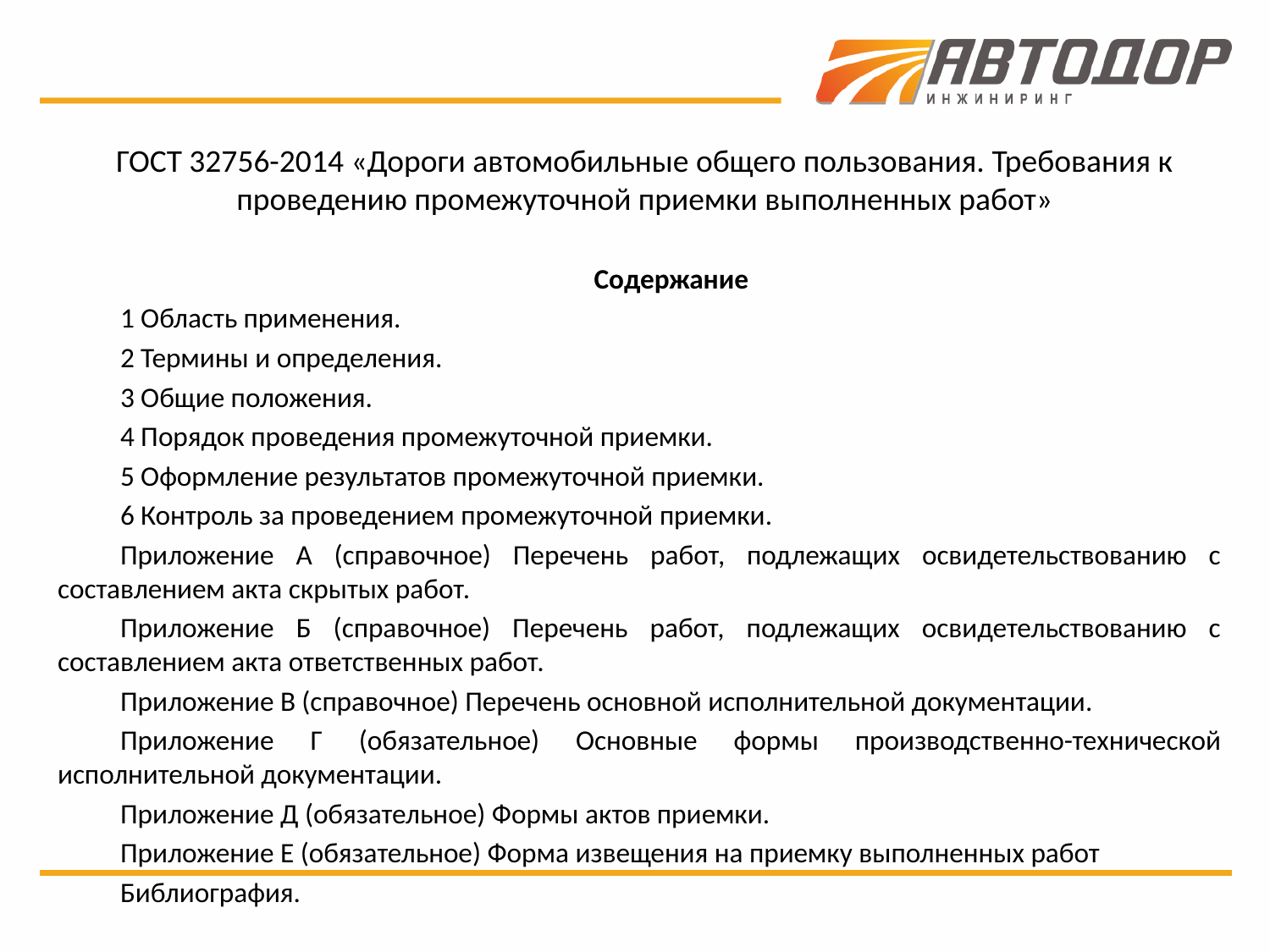

# ГОСТ 32756-2014 «Дороги автомобильные общего пользования. Требования к проведению промежуточной приемки выполненных работ»
Содержание
1 Область применения.
2 Термины и определения.
3 Общие положения.
4 Порядок проведения промежуточной приемки.
5 Оформление результатов промежуточной приемки.
6 Контроль за проведением промежуточной приемки.
Приложение А (справочное) Перечень работ, подлежащих освидетельствованию с составлением акта скрытых работ.
Приложение Б (справочное) Перечень работ, подлежащих освидетельствованию с составлением акта ответственных работ.
Приложение В (справочное) Перечень основной исполнительной документации.
Приложение Г (обязательное) Основные формы производственно-технической исполнительной документации.
Приложение Д (обязательное) Формы актов приемки.
Приложение Е (обязательное) Форма извещения на приемку выполненных работ
Библиография.